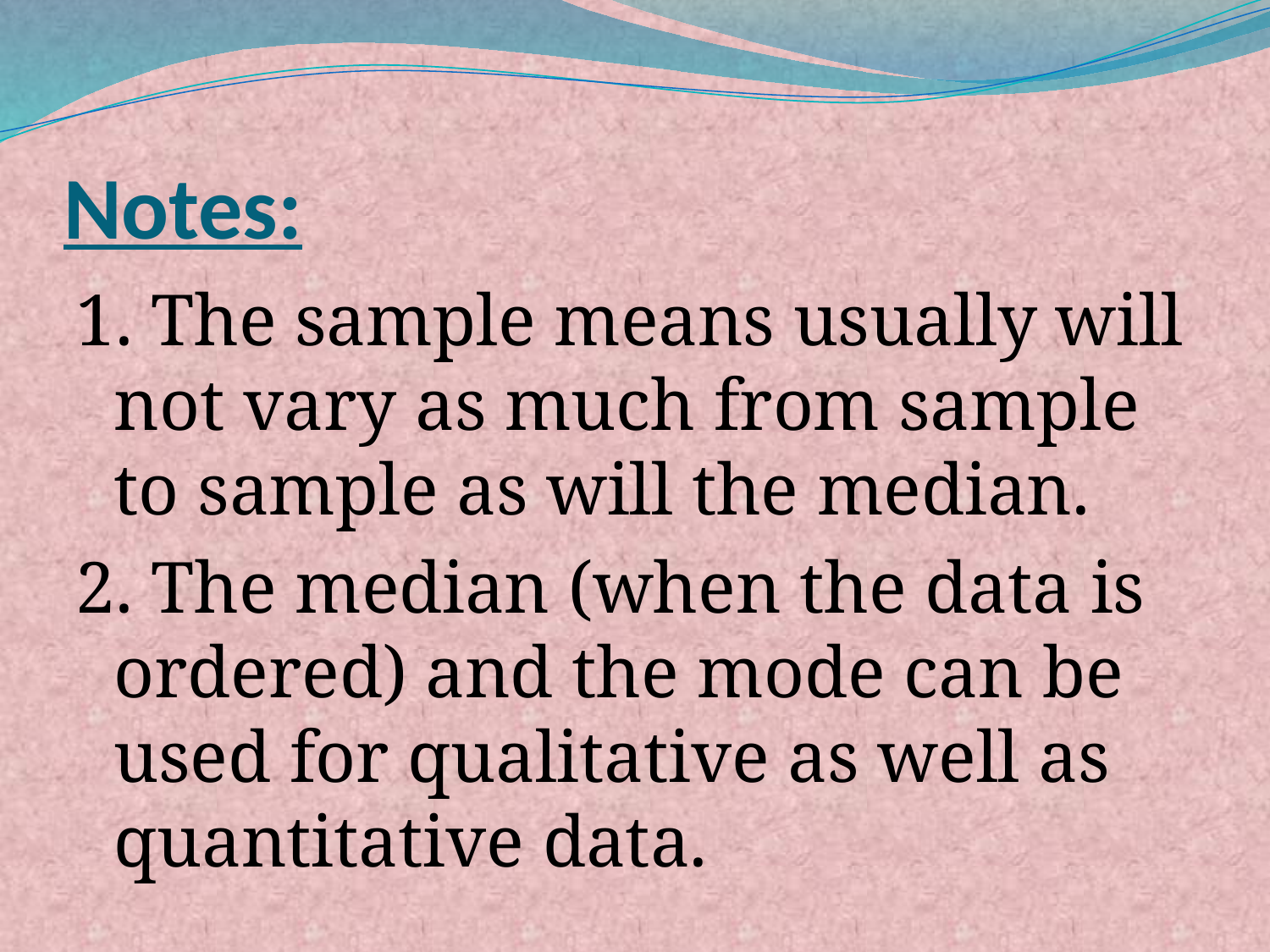

# Notes:
1. The sample means usually will not vary as much from sample to sample as will the median.
2. The median (when the data is ordered) and the mode can be used for qualitative as well as quantitative data.